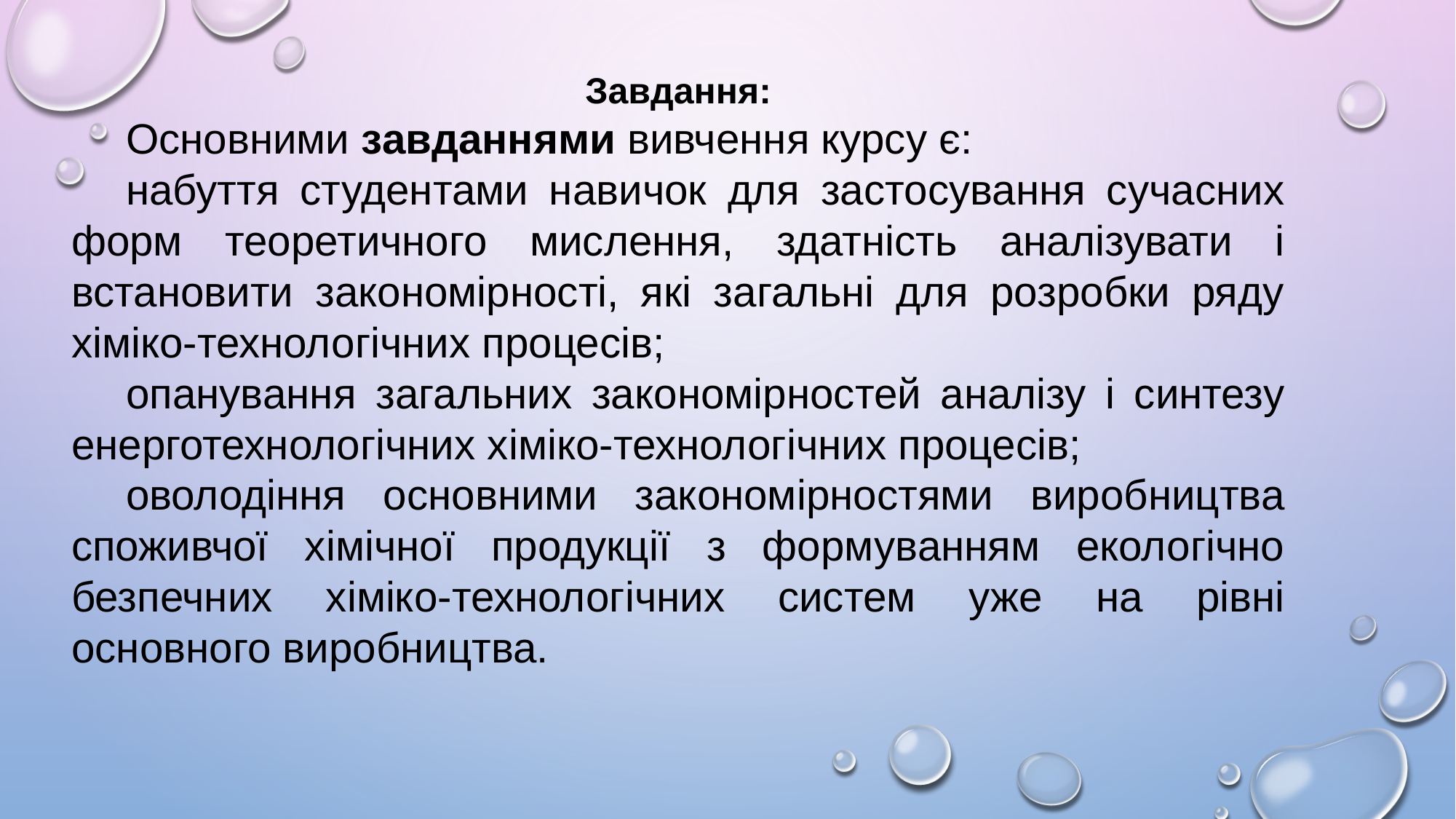

Завдання:
Основними завданнями вивчення курсу є:
набуття студентами навичок для застосування сучасних форм теоретичного мислення, здатність аналізувати і встановити закономірності, які загальні для розробки ряду хіміко-технологічних процесів;
опанування загальних закономірностей аналізу і синтезу енерготехнологічних хіміко-технологічних процесів;
оволодіння основними закономірностями виробництва споживчої хімічної продукції з формуванням екологічно безпечних хіміко-технологічних систем уже на рівні основного виробництва.